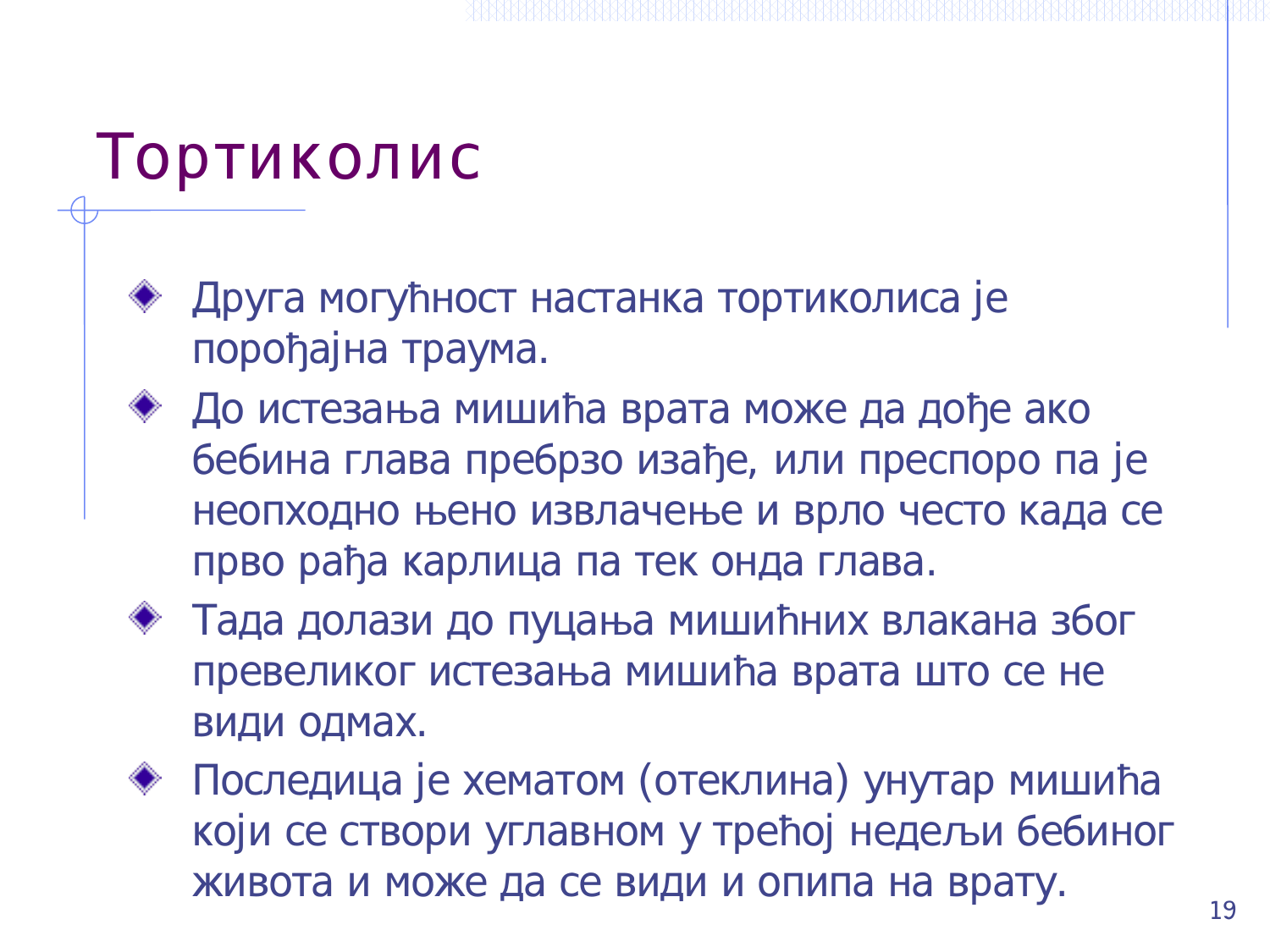

# Тортиколис
Друга могућност настанка тортиколиса је порођајна траума.
До истезања мишића врата може да дође ако бебина глава пребрзо изађе, или преспоро па је неопходно њено извлачење и врло често када се прво рађа карлица па тек онда глава.
Тада долази до пуцања мишићних влакана због превеликог истезања мишића врата што се не види одмах.
Последица је хематом (отеклина) унутар мишића који се створи углавном у трећој недељи бебиног живота и може да се види и опипа на врату.

19